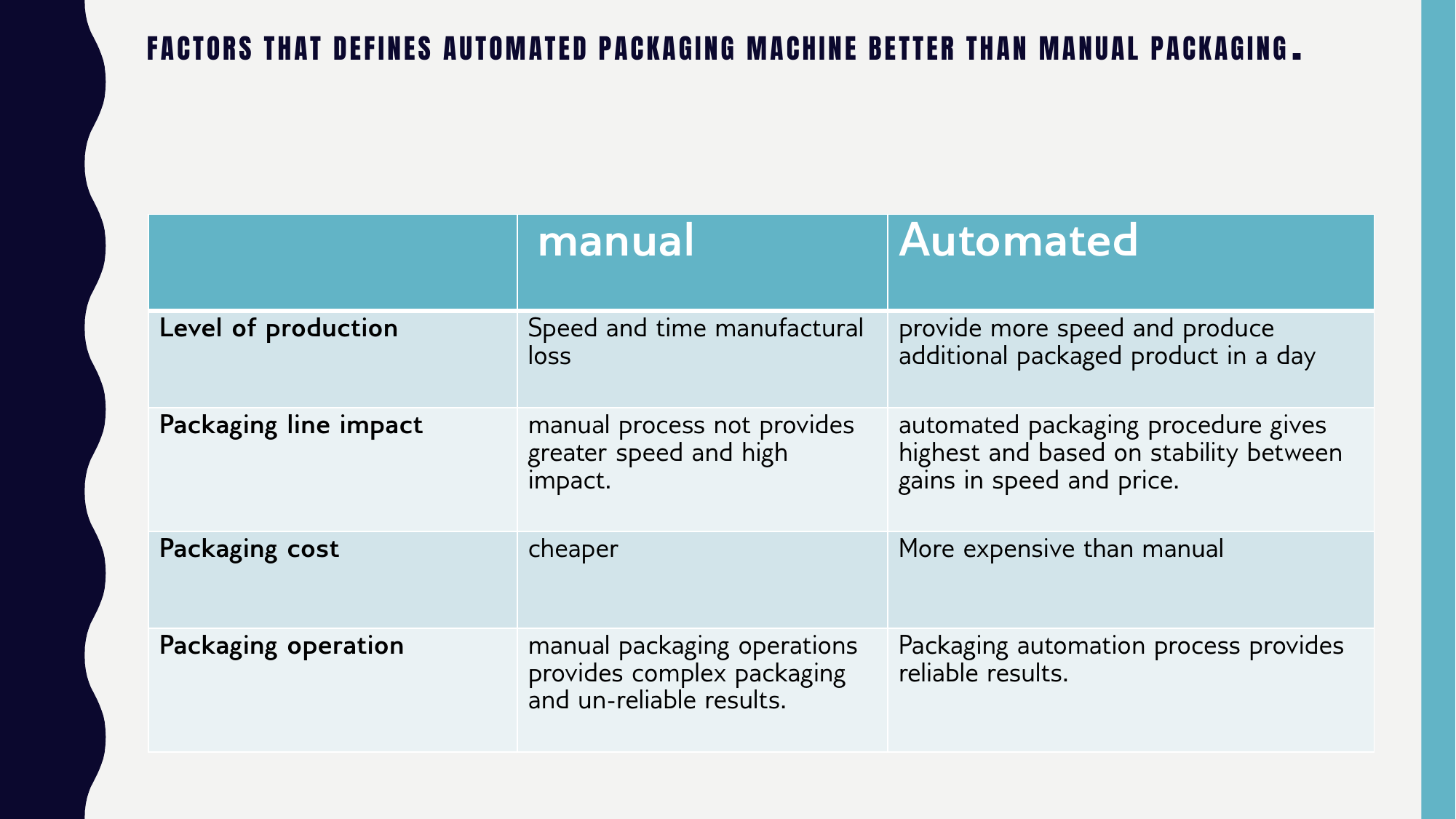

# factors that defines automated packaging machine better than manual packaging.
|  | manual | Automated |
| --- | --- | --- |
| Level of production | Speed and time manufactural loss | provide more speed and produce additional packaged product in a day |
| Packaging line impact | manual process not provides greater speed and high impact. | automated packaging procedure gives highest and based on stability between gains in speed and price. |
| Packaging cost | cheaper | More expensive than manual |
| Packaging operation | manual packaging operations provides complex packaging and un-reliable results. | Packaging automation process provides reliable results. |